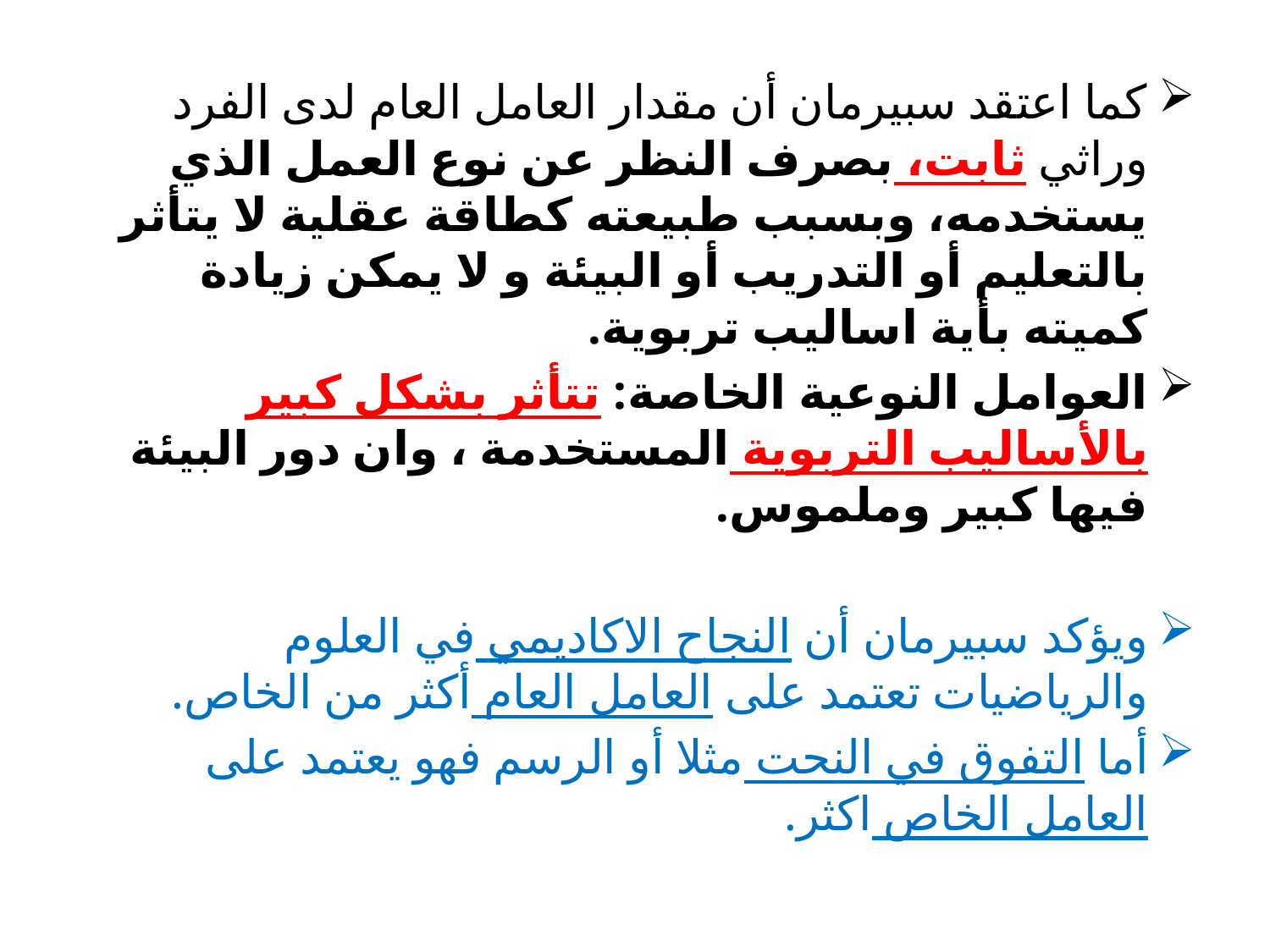

كما اعتقد سبيرمان أن مقدار العامل العام لدى الفرد وراثي ثابت، بصرف النظر عن نوع العمل الذي يستخدمه، وبسبب طبيعته كطاقة عقلية لا يتأثر بالتعليم أو التدريب أو البيئة و لا يمكن زيادة كميته بأية اساليب تربوية.
العوامل النوعية الخاصة: تتأثر بشكل كبير بالأساليب التربوية المستخدمة ، وان دور البيئة فيها كبير وملموس.

ويؤكد سبيرمان أن النجاح الاكاديمي في العلوم والرياضيات تعتمد على العامل العام أكثر من الخاص.
أما التفوق في النحت مثلا أو الرسم فهو يعتمد على العامل الخاص اكثر.